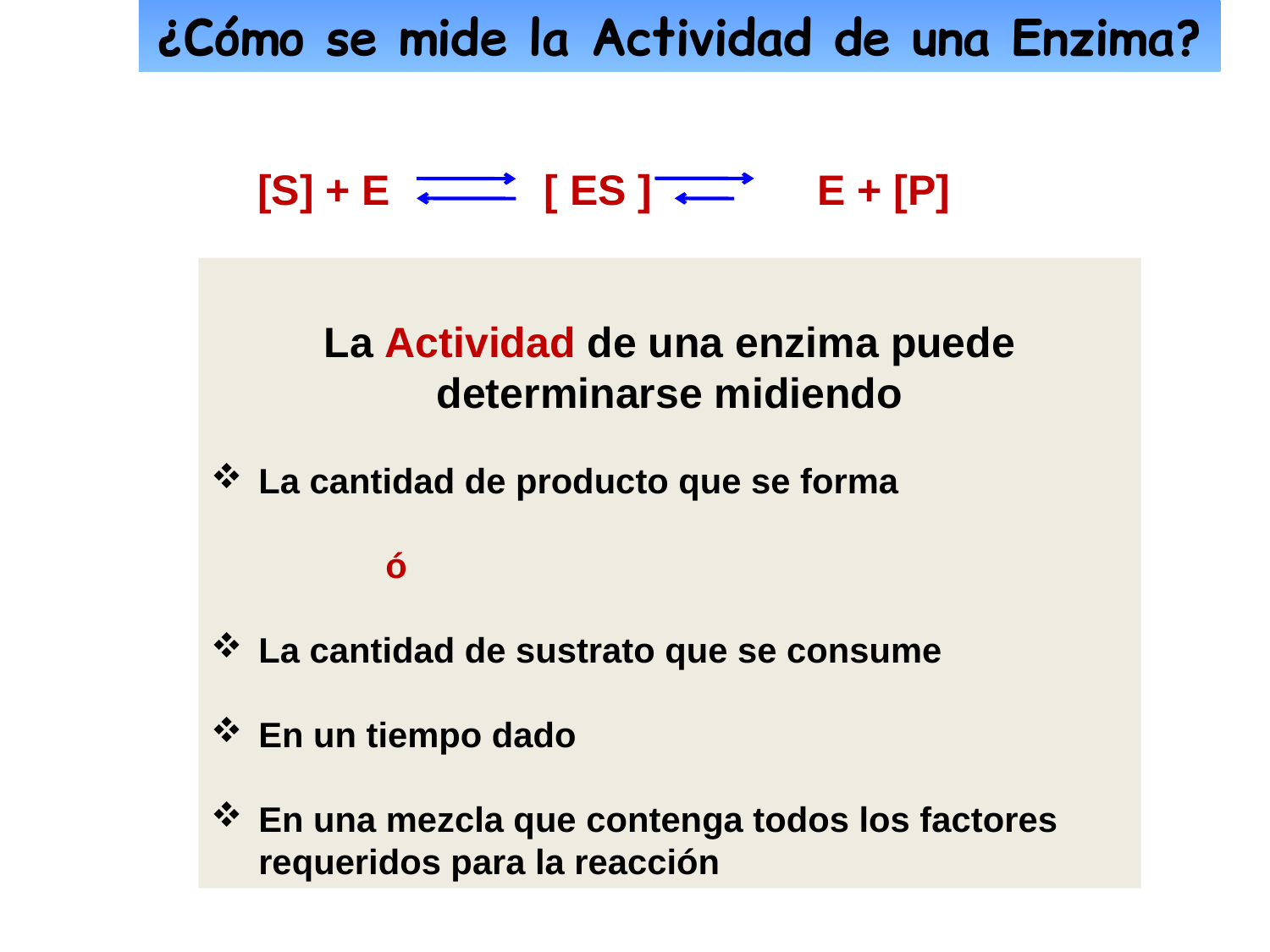

¿Cómo se mide la Actividad de una Enzima?
[S] + E             [ ES ]              E + [P]

La Actividad de una enzima puede determinarse midiendo

La cantidad de producto que se forma

		ó

La cantidad de sustrato que se consume

En un tiempo dado

En una mezcla que contenga todos los factores
	requeridos para la reacción